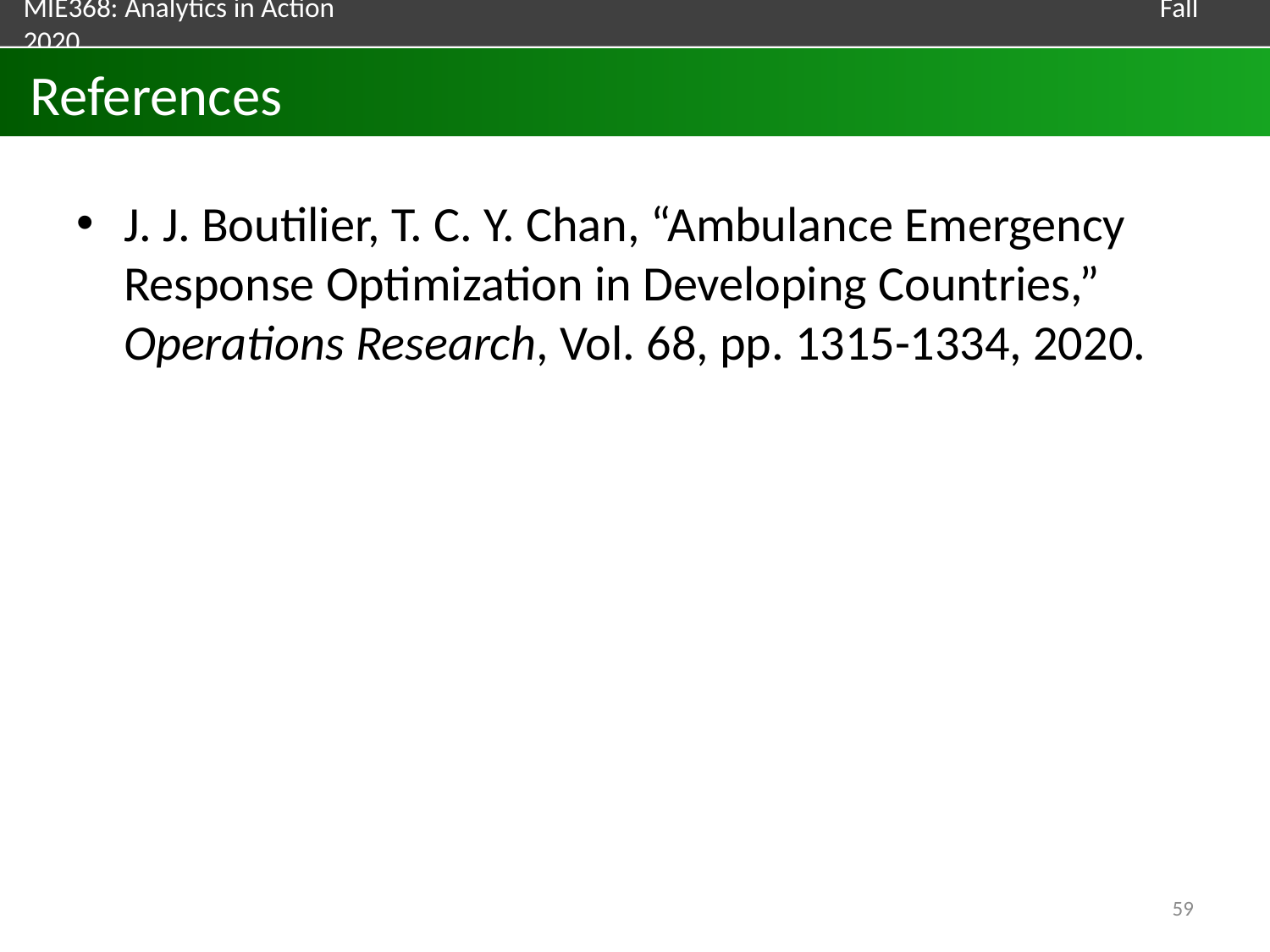

# References
J. J. Boutilier, T. C. Y. Chan, “Ambulance Emergency Response Optimization in Developing Countries,” Operations Research, Vol. 68, pp. 1315-1334, 2020.
59